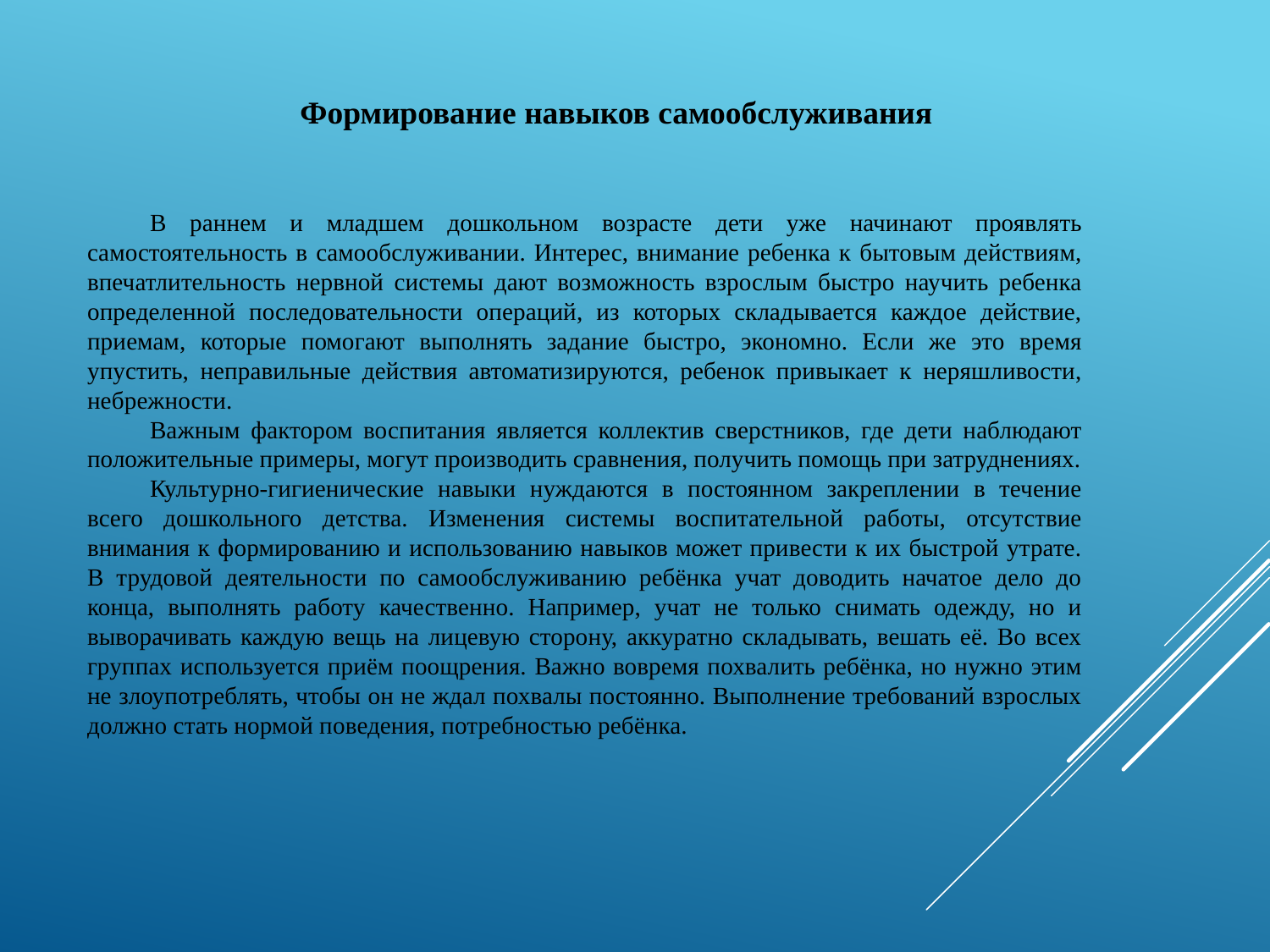

Формирование навыков самообслуживания

В раннем и младшем дошкольном возрасте дети уже начинают проявлять самостоятельность в самообслуживании. Интерес, внимание ребенка к бытовым действиям, впечатлительность нервной системы дают возможность взрослым быстро научить ребенка определенной последовательности операций, из которых складывается каждое действие, приемам, которые помогают выполнять задание быстро, экономно. Если же это время упустить, неправильные действия автоматизируются, ребенок привыкает к неряшливости, небрежности.
Важным фактором воспитания является коллектив сверстников, где дети наблюдают положительные примеры, могут производить сравнения, получить помощь при затруднениях.
Культурно-гигиенические навыки нуждаются в постоянном закреплении в течение всего дошкольного детства. Изменения системы воспитательной работы, отсутствие внимания к формированию и использованию навыков может привести к их быстрой утрате. В трудовой деятельности по самообслуживанию ребёнка учат доводить начатое дело до конца, выполнять работу качественно. Например, учат не только снимать одежду, но и выворачивать каждую вещь на лицевую сторону, аккуратно складывать, вешать её. Во всех группах используется приём поощрения. Важно вовремя похвалить ребёнка, но нужно этим не злоупотреблять, чтобы он не ждал похвалы постоянно. Выполнение требований взрослых должно стать нормой поведения, потребностью ребёнка.